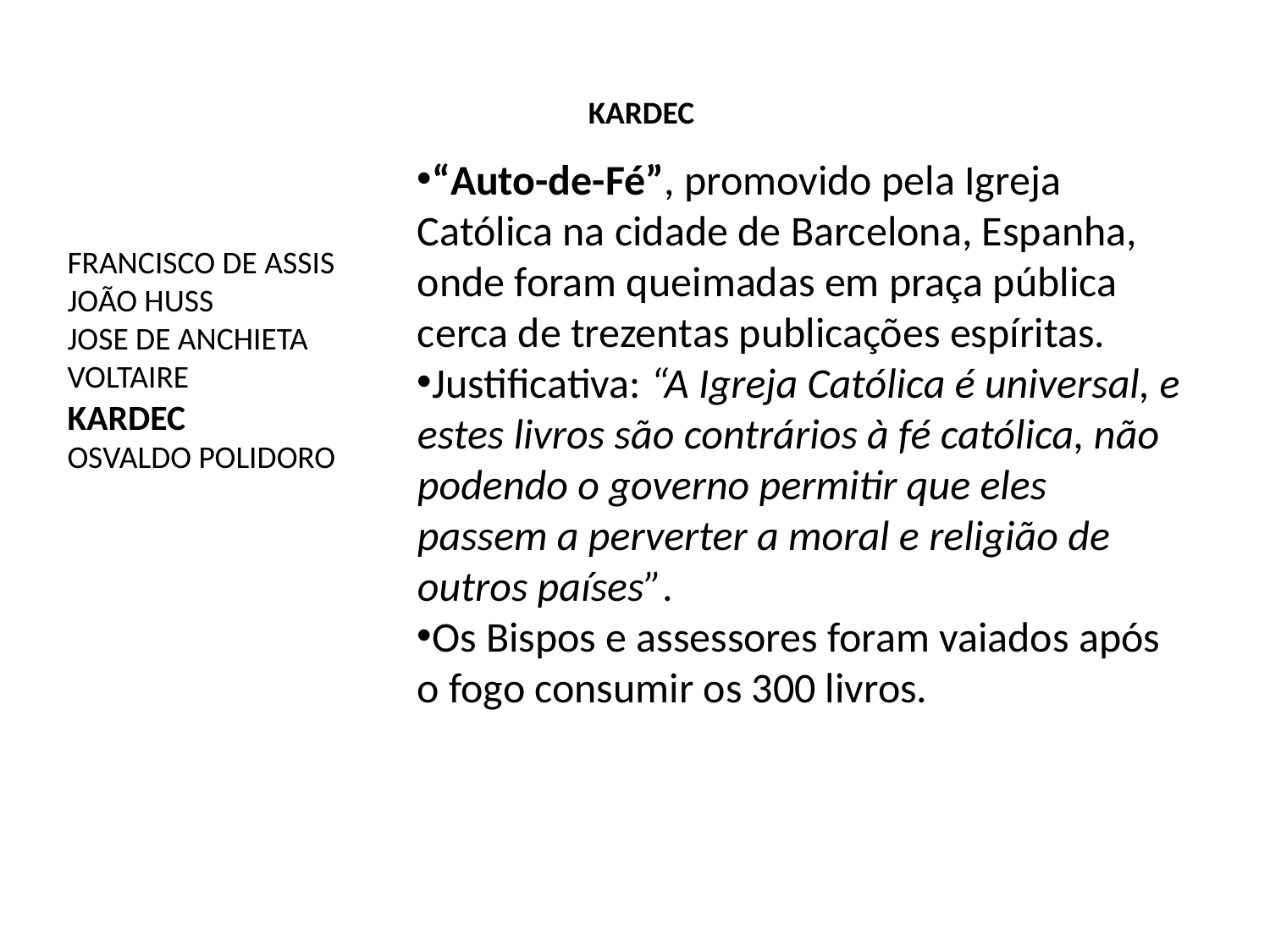

KARDEC
“Auto-de-Fé”, promovido pela Igreja Católica na cidade de Barcelona, Espanha, onde foram queimadas em praça pública cerca de trezentas publicações espíritas.
Justificativa: “A Igreja Católica é universal, e estes livros são contrários à fé católica, não podendo o governo permitir que eles passem a perverter a moral e religião de outros países”.
Os Bispos e assessores foram vaiados após o fogo consumir os 300 livros.
FRANCISCO DE ASSIS
JOÃO HUSS
JOSE DE ANCHIETA
VOLTAIRE
KARDEC
OSVALDO POLIDORO